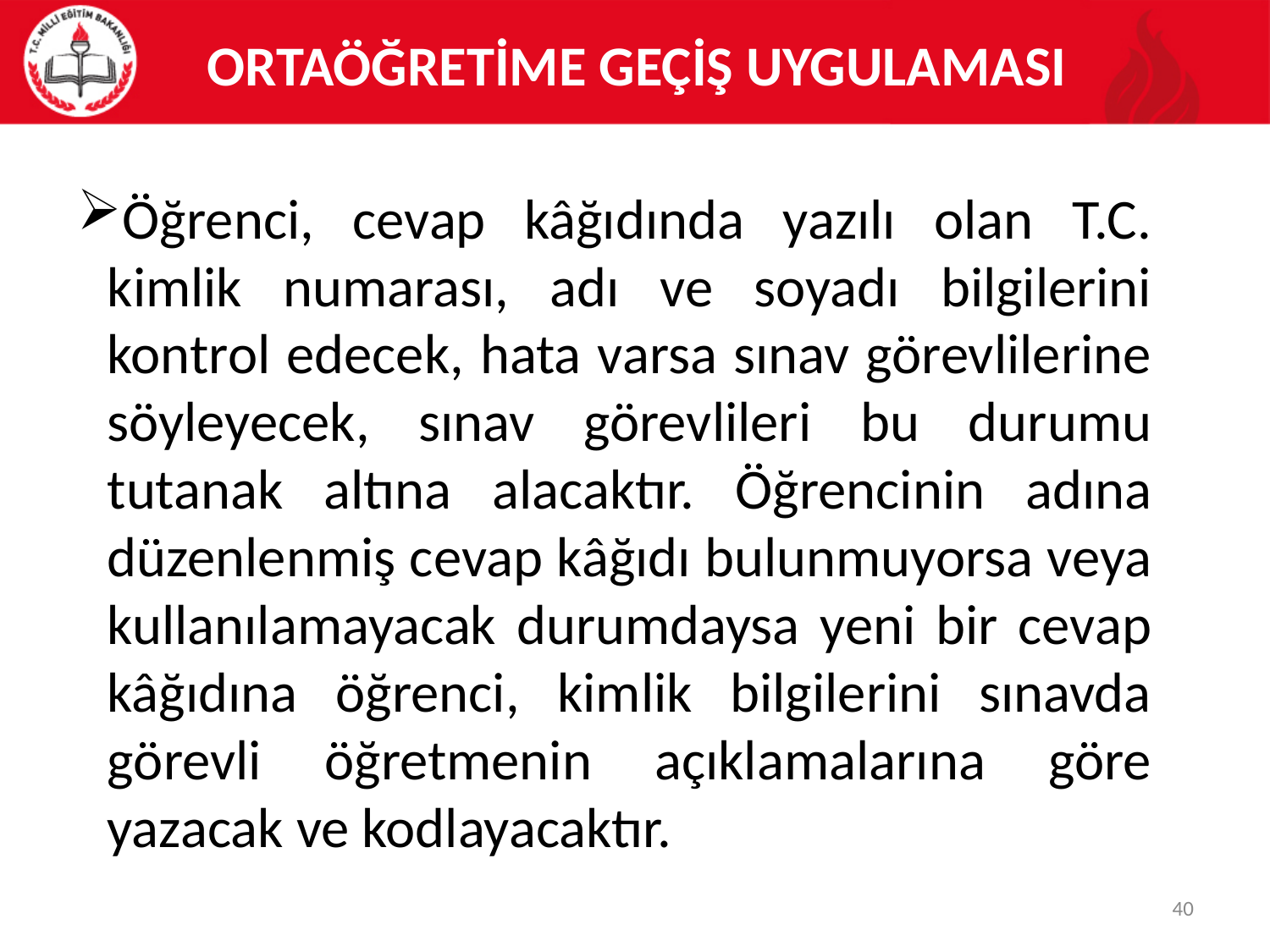

# ORTAÖĞRETİME GEÇİŞ UYGULAMASI
Öğrenci, cevap kâğıdında yazılı olan T.C. kimlik numarası, adı ve soyadı bilgilerini kontrol edecek, hata varsa sınav görevlilerine söyleyecek, sınav görevlileri bu durumu tutanak altına alacaktır. Öğrencinin adına düzenlenmiş cevap kâğıdı bulunmuyorsa veya kullanılamayacak durumdaysa yeni bir cevap kâğıdına öğrenci, kimlik bilgilerini sınavda görevli öğretmenin açıklamalarına göre yazacak ve kodlayacaktır.

40